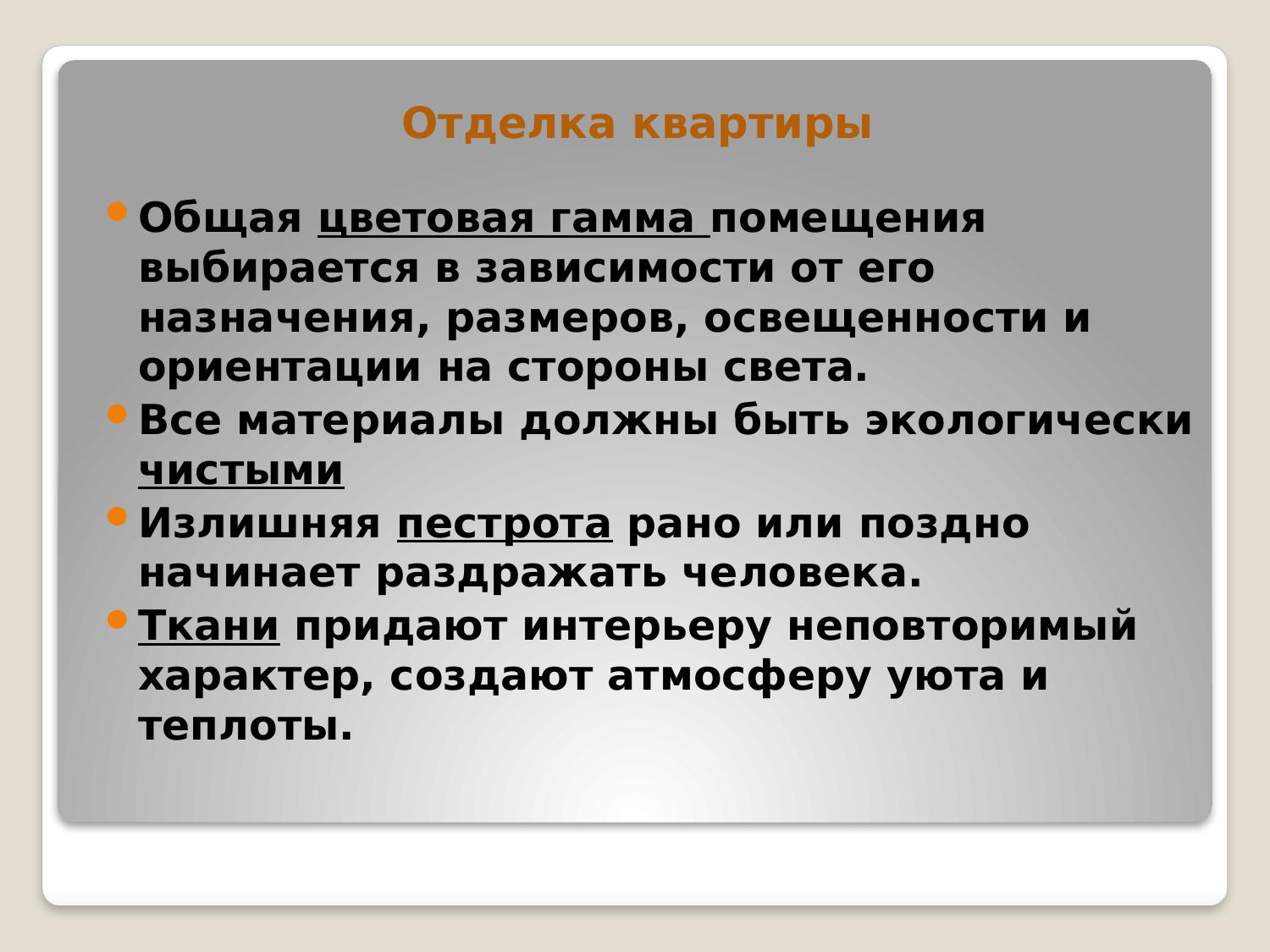

# Отделка квартиры
Общая цветовая гамма помещения выбирается в зависимости от его назначения, размеров, освещенности и ориентации на стороны света.
Все материалы должны быть экологически чистыми
Излишняя пестрота рано или поздно начинает раздражать человека.
Ткани придают интерьеру неповторимый характер, создают атмосферу уюта и теплоты.